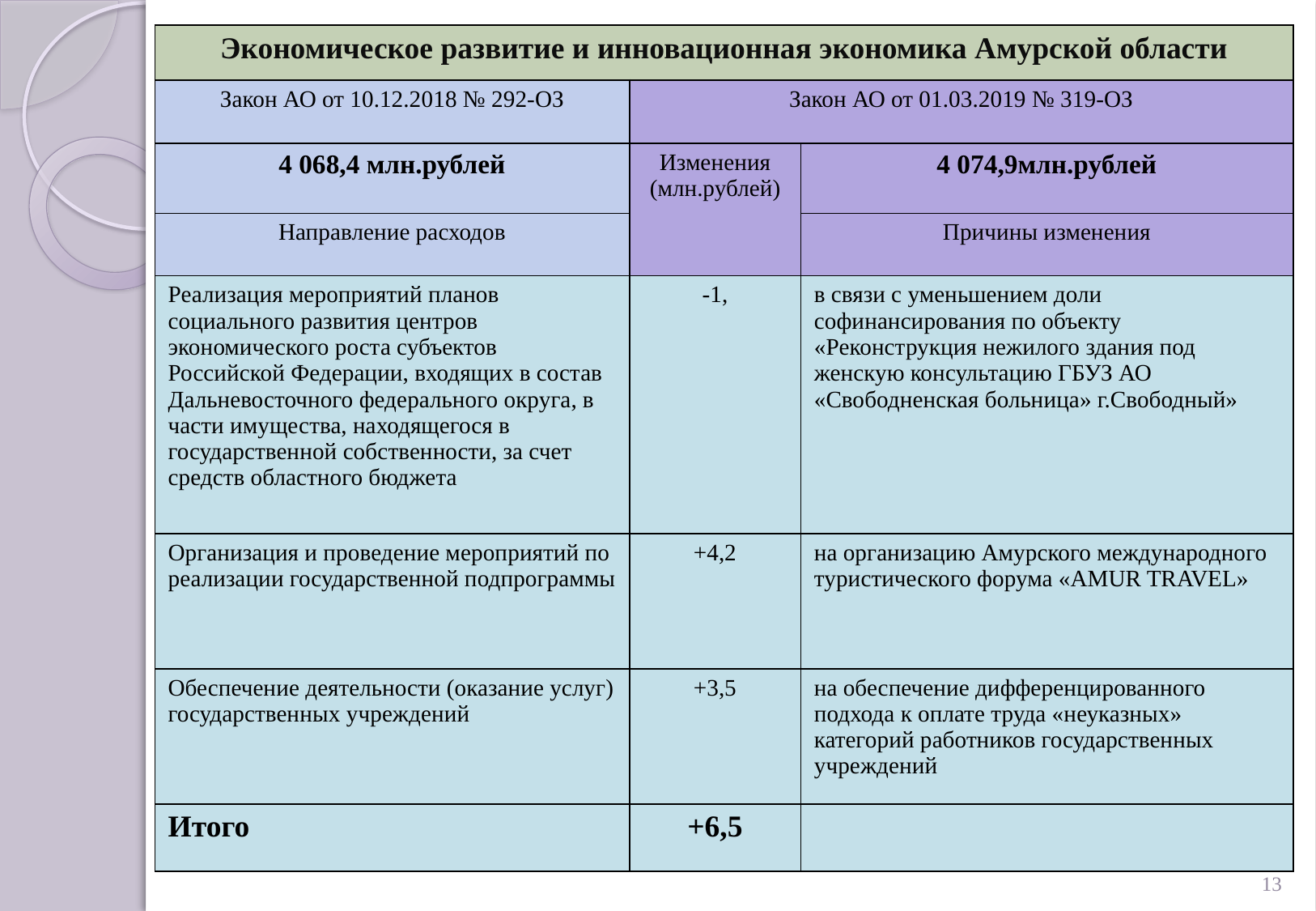

| Экономическое развитие и инновационная экономика Амурской области |  |  |
| --- | --- | --- |
| Закон АО от 10.12.2018 № 292-ОЗ | Закон АО от 01.03.2019 № 319-ОЗ |  |
| 4 068,4 млн.рублей | Изменения (млн.рублей) | 4 074,9млн.рублей |
| Направление расходов |  | Причины изменения |
| Реализация мероприятий планов социального развития центров экономического роста субъектов Российской Федерации, входящих в состав Дальневосточного федерального округа, в части имущества, находящегося в государственной собственности, за счет средств областного бюджета | -1, | в связи с уменьшением доли софинансирования по объекту «Реконструкция нежилого здания под женскую консультацию ГБУЗ АО «Свободненская больница» г.Свободный» |
| Организация и проведение мероприятий по реализации государственной подпрограммы | +4,2 | на организацию Амурского международного туристического форума «AMUR TRAVEL» |
| Обеспечение деятельности (оказание услуг) государственных учреждений | +3,5 | на обеспечение дифференцированного подхода к оплате труда «неуказных» категорий работников государственных учреждений |
| Итого | +6,5 |  |
13